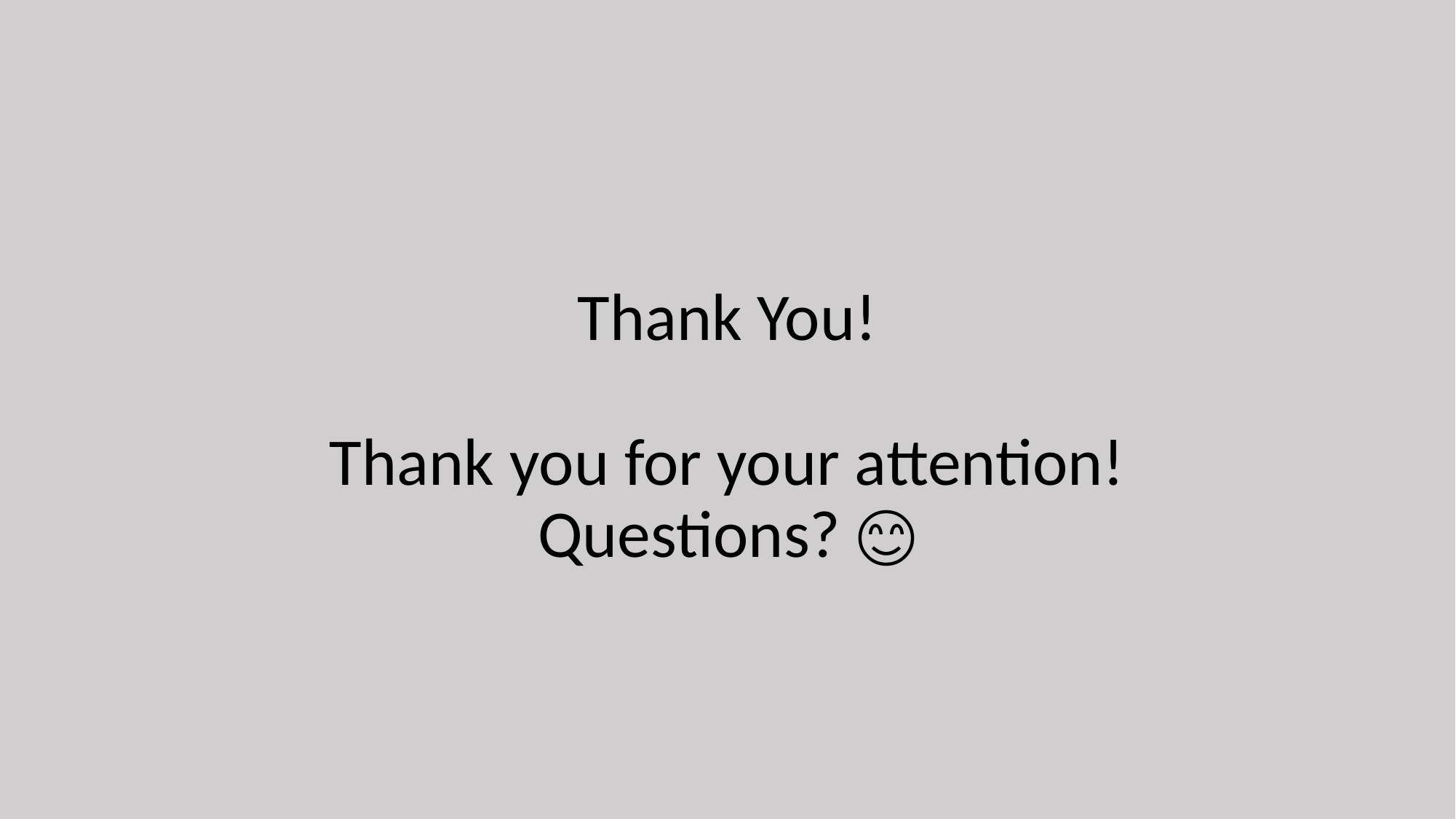

# Thank You! Thank you for your attention! Questions? 😊